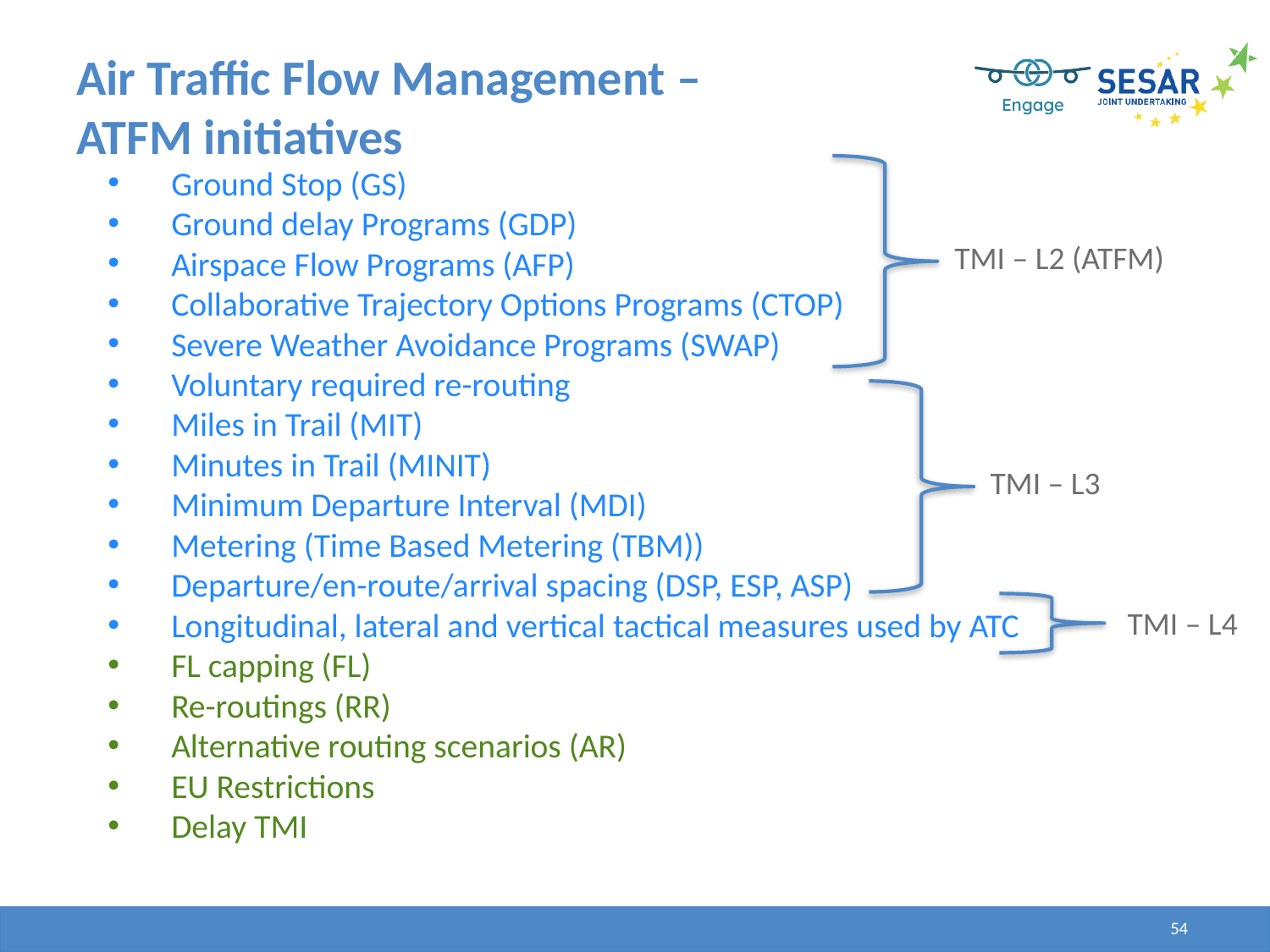

# Air Traffic Flow Management – ATFM initiatives
Ground Stop (GS)
Ground delay Programs (GDP)
Airspace Flow Programs (AFP)
Collaborative Trajectory Options Programs (CTOP)
Severe Weather Avoidance Programs (SWAP)
Voluntary required re-routing
Miles in Trail (MIT)
Minutes in Trail (MINIT)
Minimum Departure Interval (MDI)
Metering (Time Based Metering (TBM))
Departure/en-route/arrival spacing (DSP, ESP, ASP)
Longitudinal, lateral and vertical tactical measures used by ATC
FL capping (FL)
Re-routings (RR)
Alternative routing scenarios (AR)
EU Restrictions
Delay TMI

TMI – L2 (ATFM)

TMI – L3

TMI – L4
54